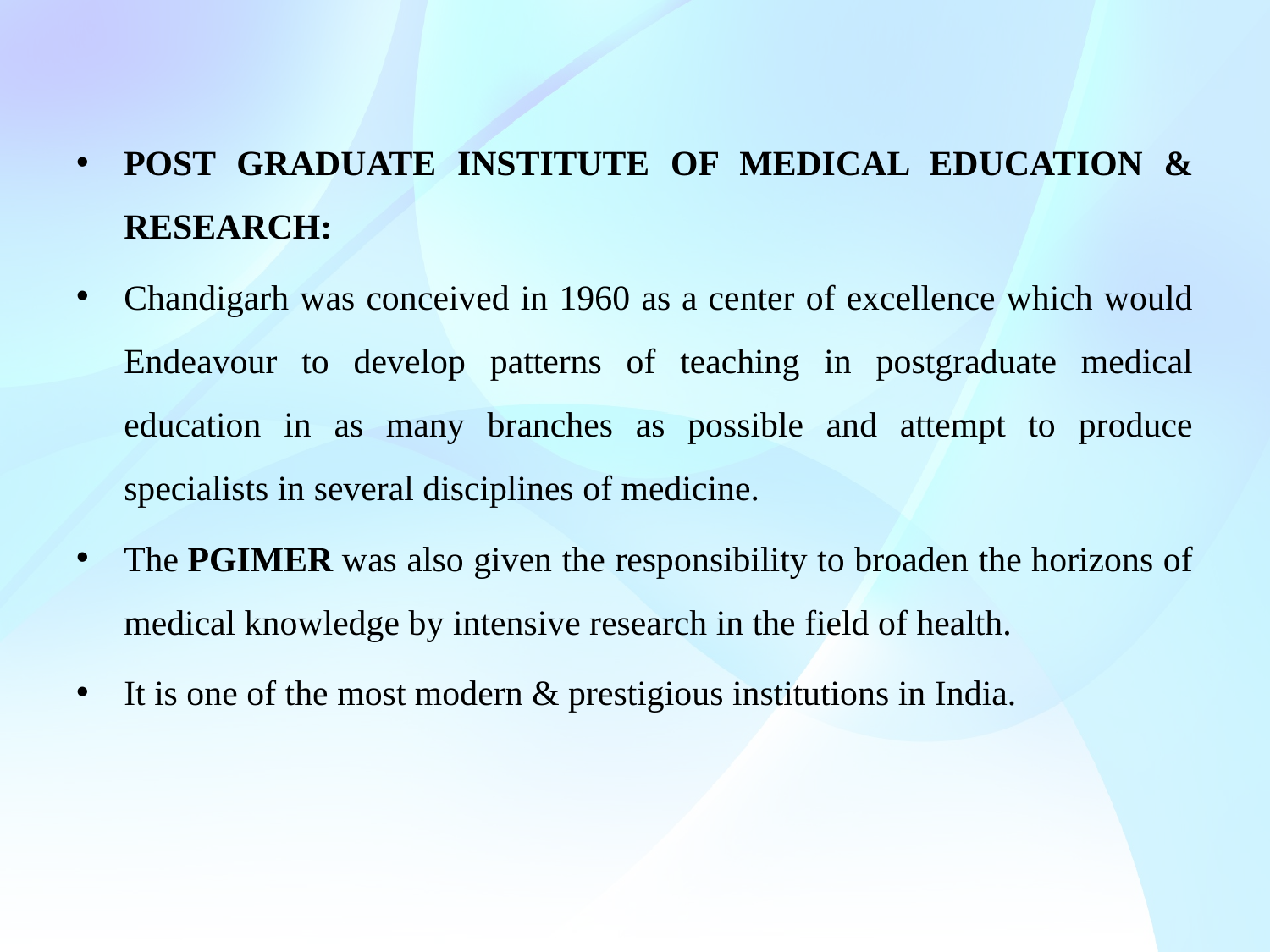

POST GRADUATE INSTITUTE OF MEDICAL EDUCATION & RESEARCH:
Chandigarh was conceived in 1960 as a center of excellence which would Endeavour to develop patterns of teaching in postgraduate medical education in as many branches as possible and attempt to produce specialists in several disciplines of medicine.
The PGIMER was also given the responsibility to broaden the horizons of medical knowledge by intensive research in the field of health.
It is one of the most modern & prestigious institutions in India.